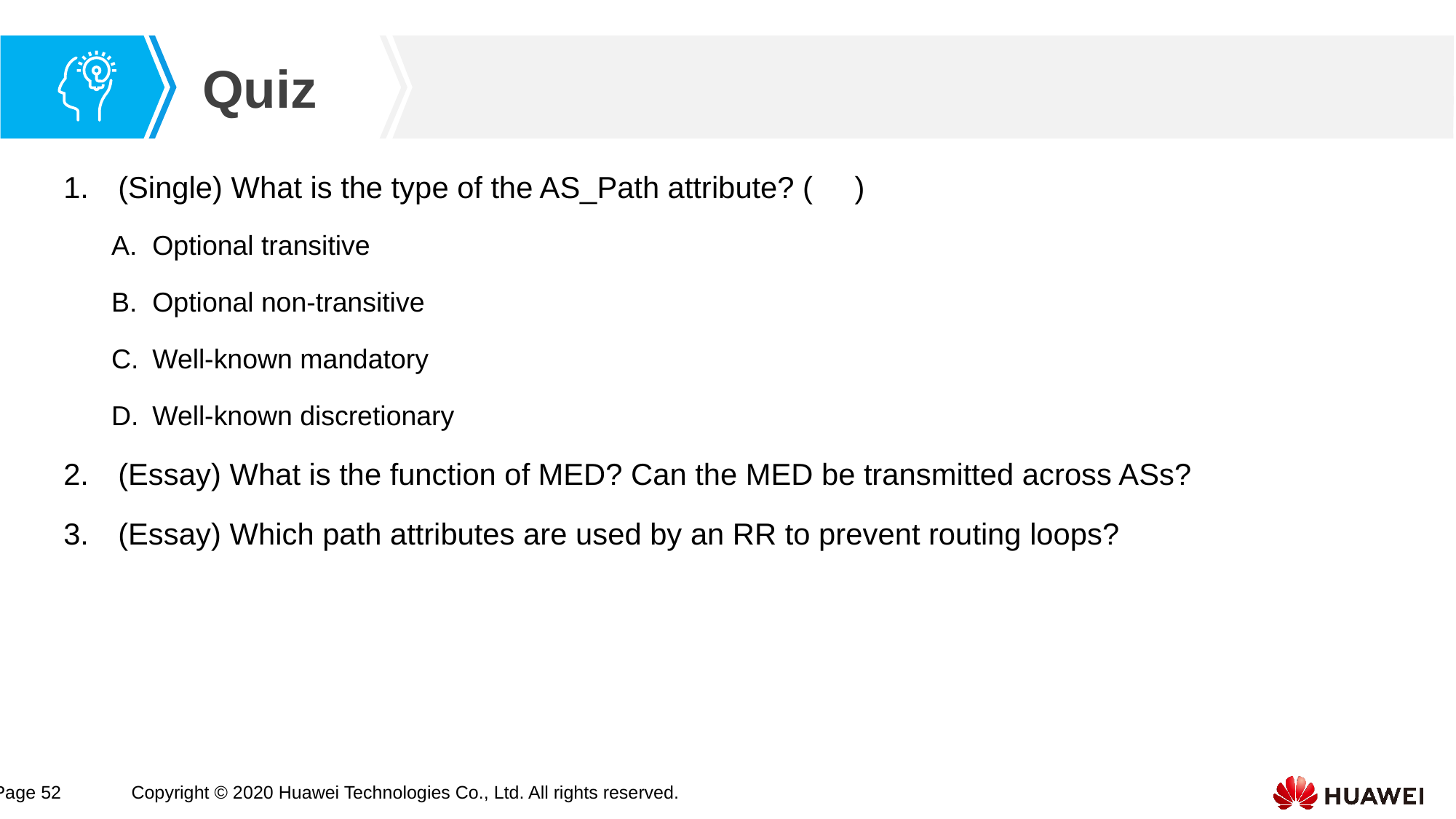

(Single) What is the type of the AS_Path attribute? (     )
Optional transitive
Optional non-transitive
Well-known mandatory
Well-known discretionary
(Essay) What is the function of MED? Can the MED be transmitted across ASs?
(Essay) Which path attributes are used by an RR to prevent routing loops?